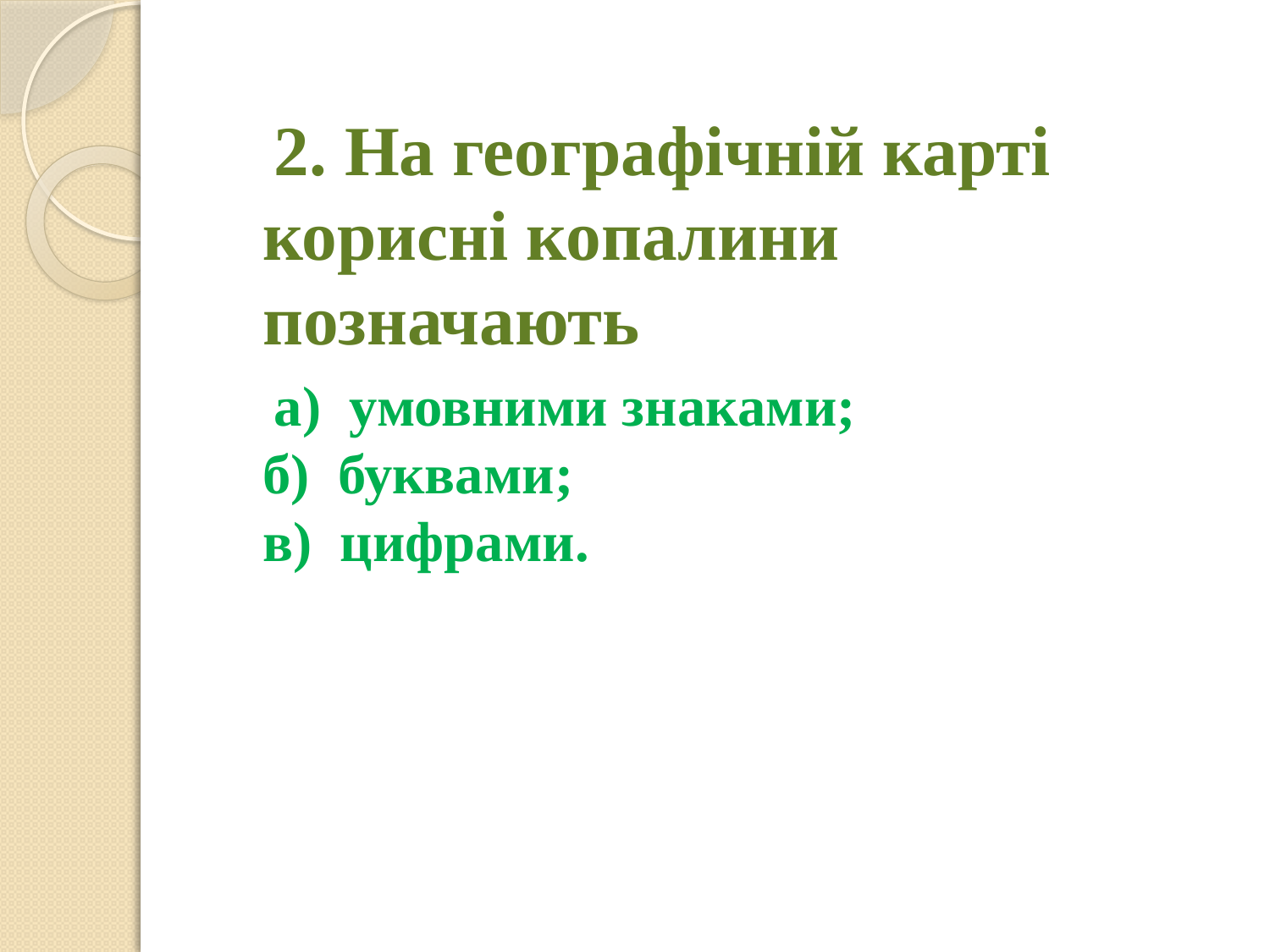

2. На географічній карті корисні копалини позначають
   а)  умовними знаками;
б)  буквами;
в)  цифрами.